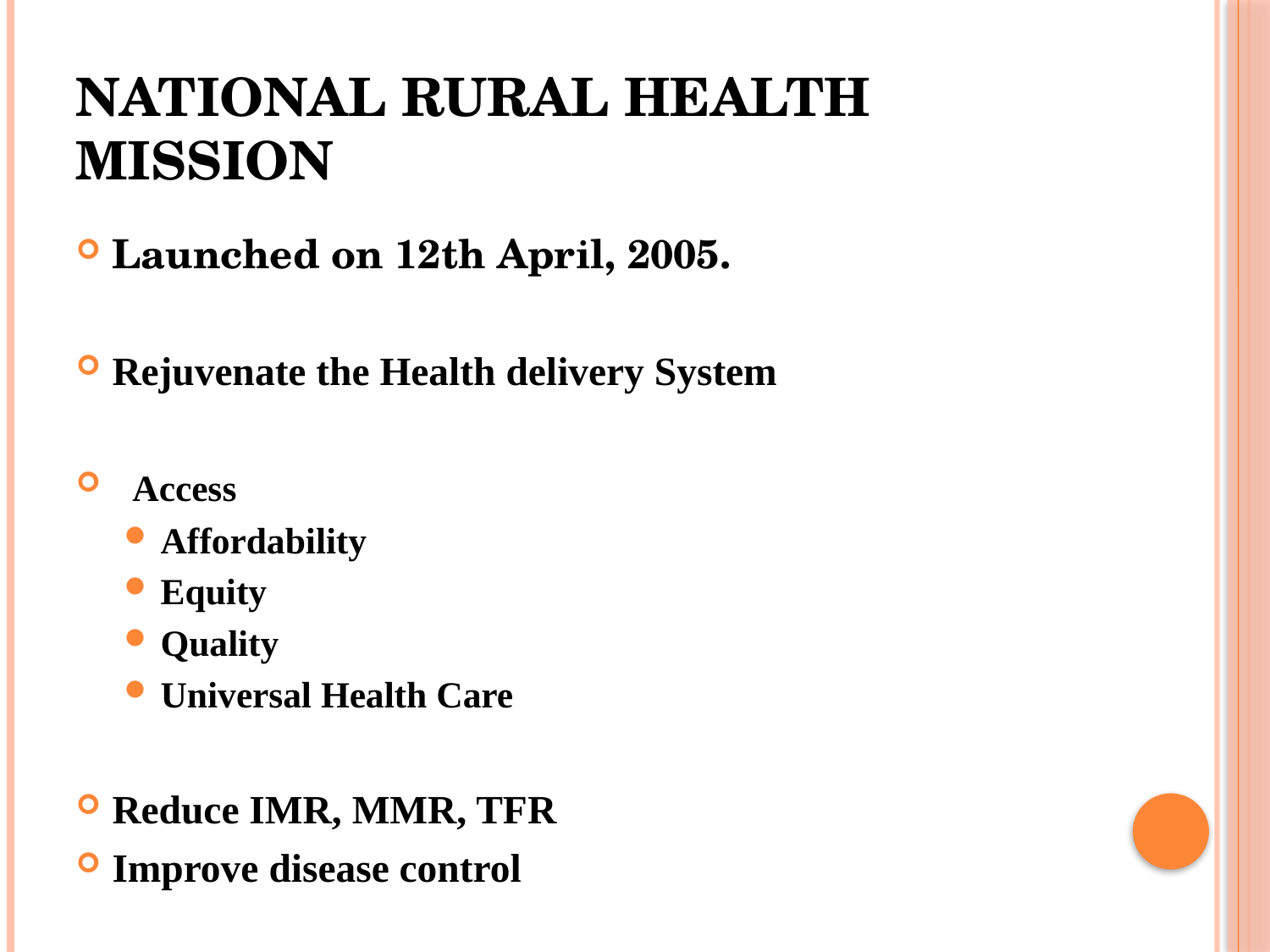

# National Rural Health Mission
Launched on 12th April, 2005.

Rejuvenate the Health delivery System

  Access
Affordability
Equity
Quality
Universal Health Care

Reduce IMR, MMR, TFR
Improve disease control